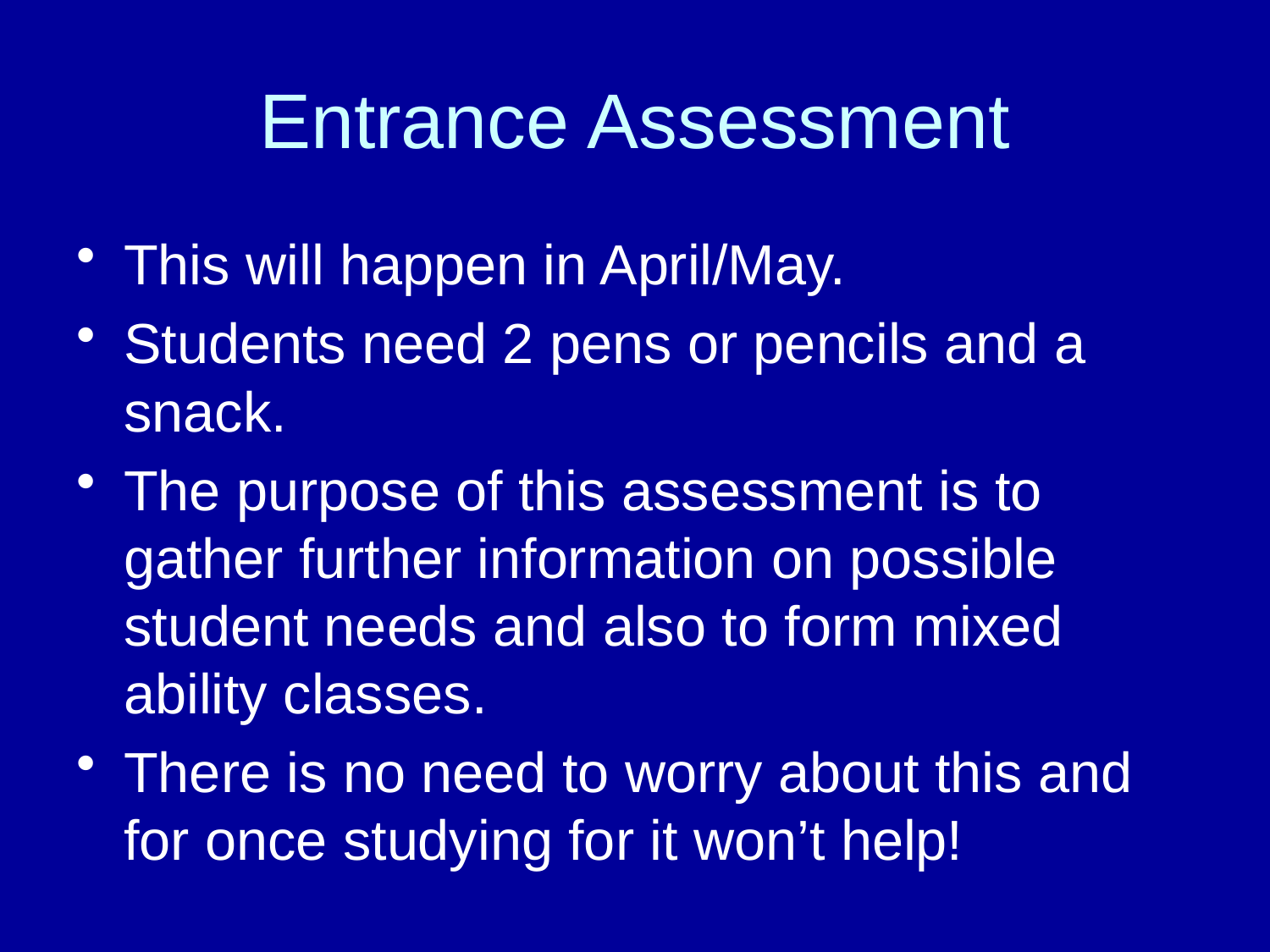

# Entrance Assessment
This will happen in April/May.
Students need 2 pens or pencils and a snack.
The purpose of this assessment is to gather further information on possible student needs and also to form mixed ability classes.
There is no need to worry about this and for once studying for it won’t help!